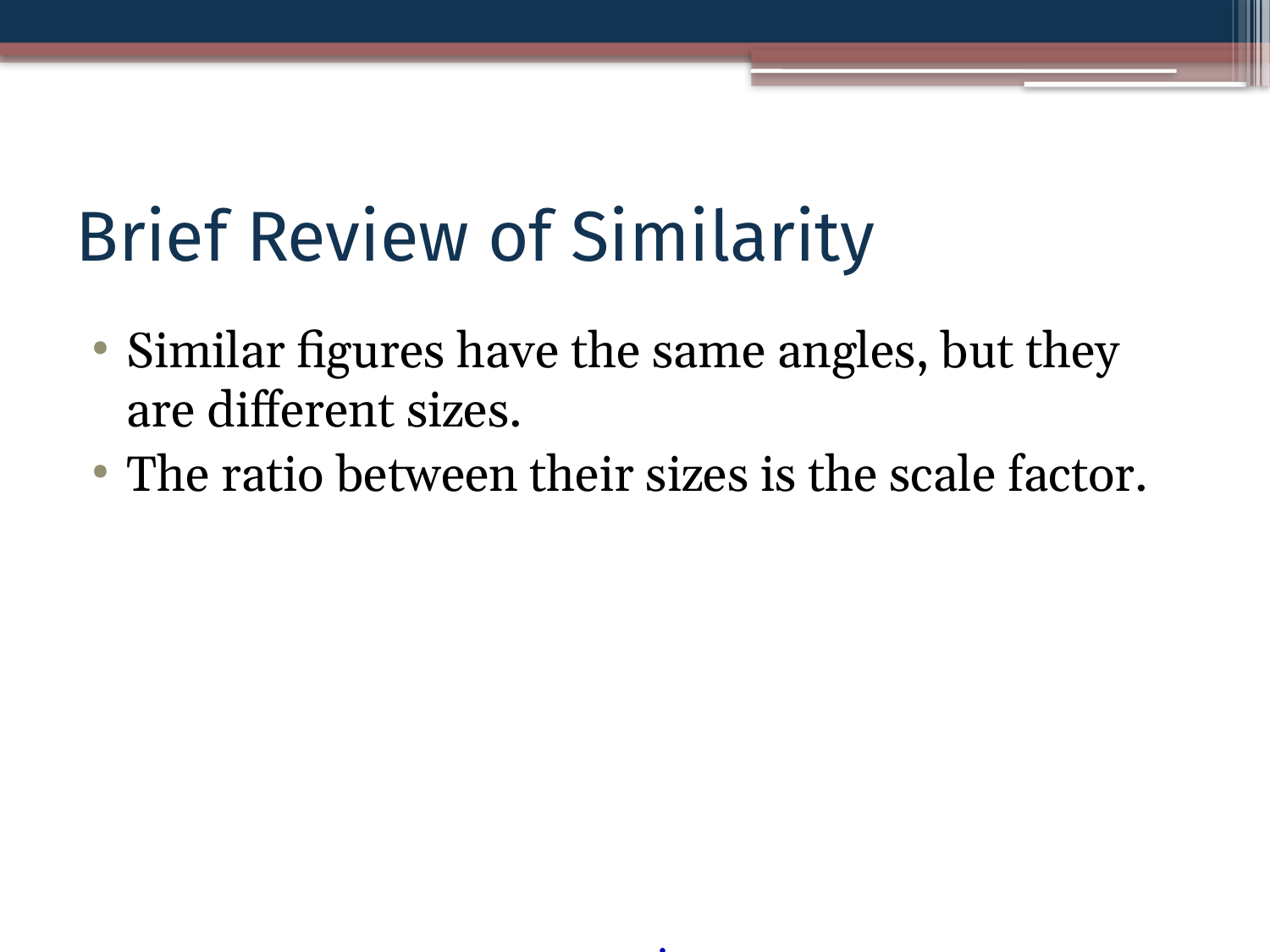

# Brief Review of Similarity
Similar figures have the same angles, but they are different sizes.
The ratio between their sizes is the scale factor.